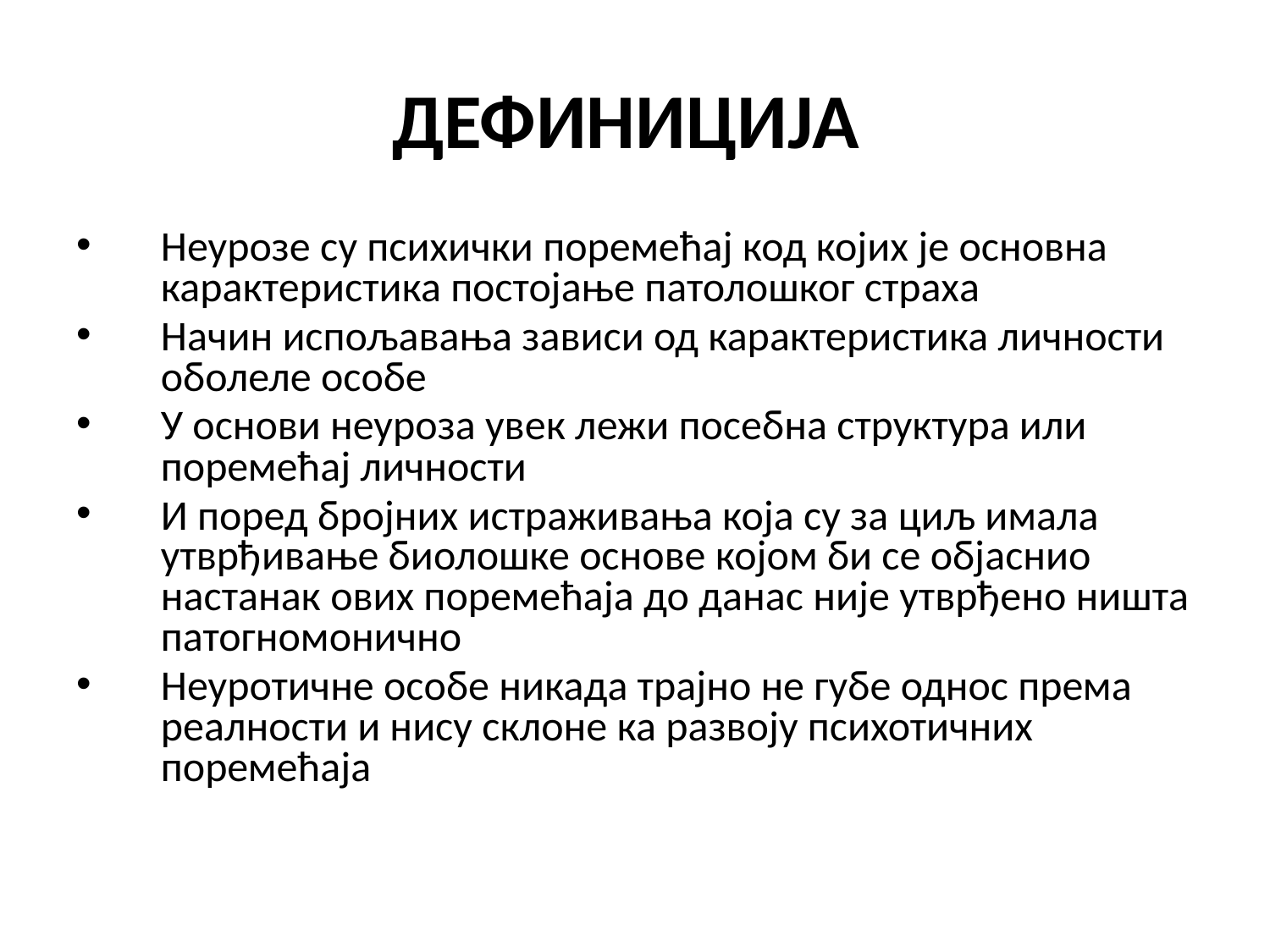

# ДЕФИНИЦИЈА
Неурозе су психички поремећај код којих је основна карактеристика постојање патолошког страха
Начин испољавања зависи од карактеристика личности оболеле особе
У основи неуроза увек лежи посебна структура или поремећај личности
И поред бројних истраживања која су за циљ имала утврђивање биолошке основе којом би се објаснио настанак ових поремећаја до данас није утврђено ништа патогномонично
Неуротичне особе никада трајно не губе однос према реалности и нису склоне ка развоју психотичних поремећаја